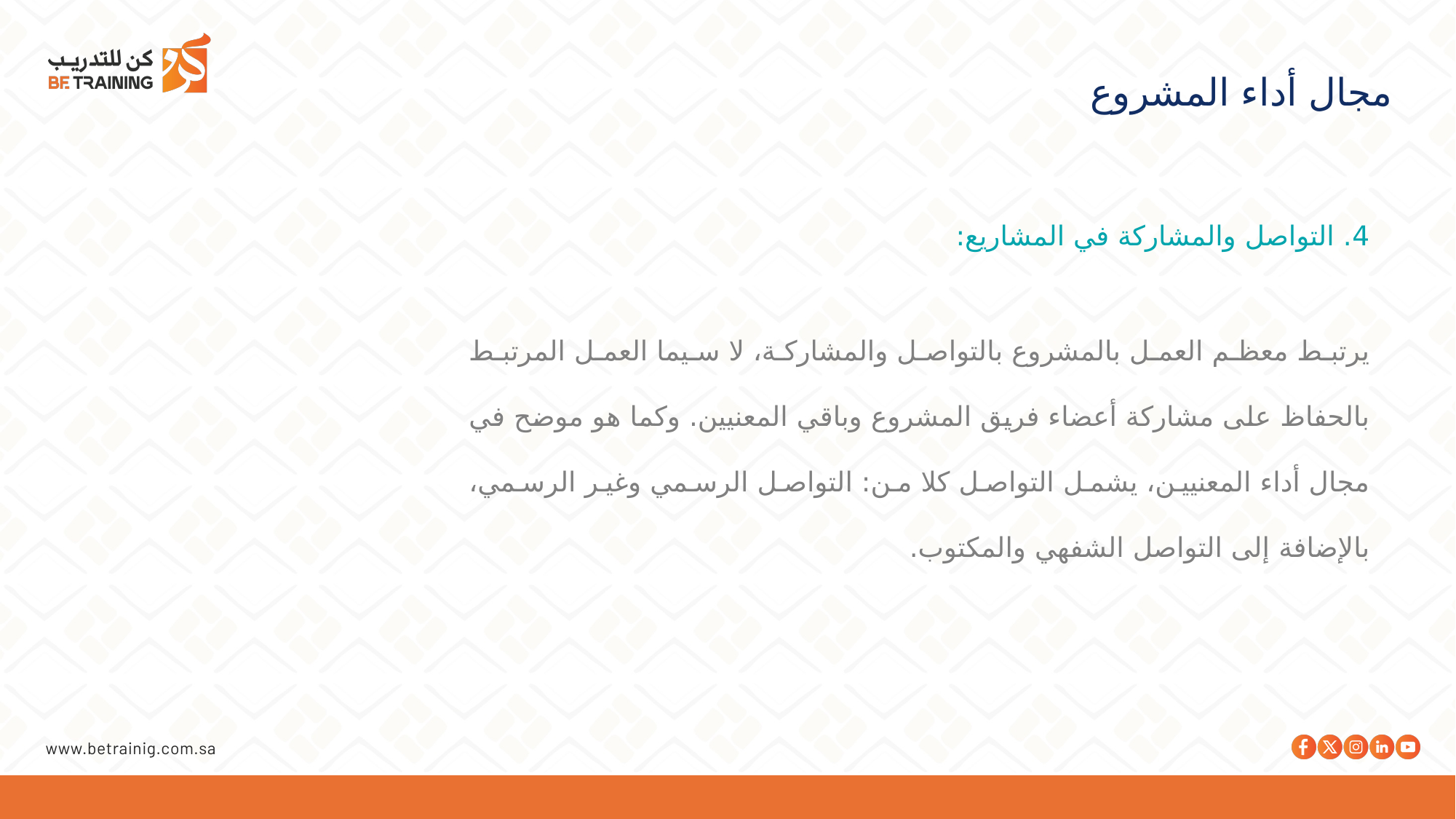

مجال أداء المشروع
4. التواصل والمشاركة في المشاريع:

يرتبط معظم العمل بالمشروع بالتواصل والمشاركة، لا سيما العمل المرتبط بالحفاظ على مشاركة أعضاء فريق المشروع وباقي المعنيين. وكما هو موضح في مجال أداء المعنيين، يشمل التواصل كلا من: التواصل الرسمي وغير الرسمي، بالإضافة إلى التواصل الشفهي والمكتوب.